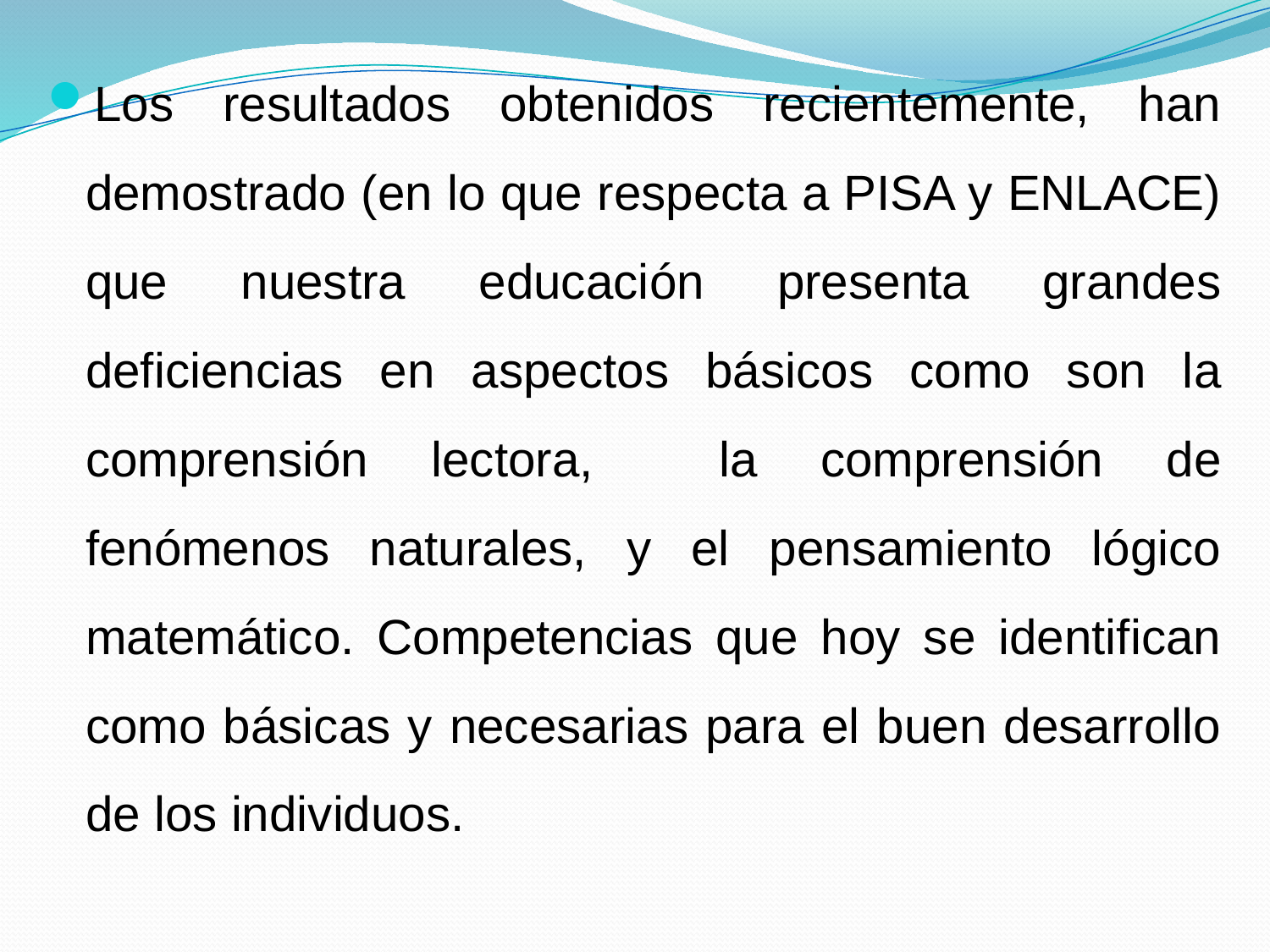

Los resultados obtenidos recientemente, han demostrado (en lo que respecta a PISA y ENLACE) que nuestra educación presenta grandes deficiencias en aspectos básicos como son la comprensión lectora,  la comprensión de fenómenos naturales, y el pensamiento lógico matemático. Competencias que hoy se identifican como básicas y necesarias para el buen desarrollo de los individuos.